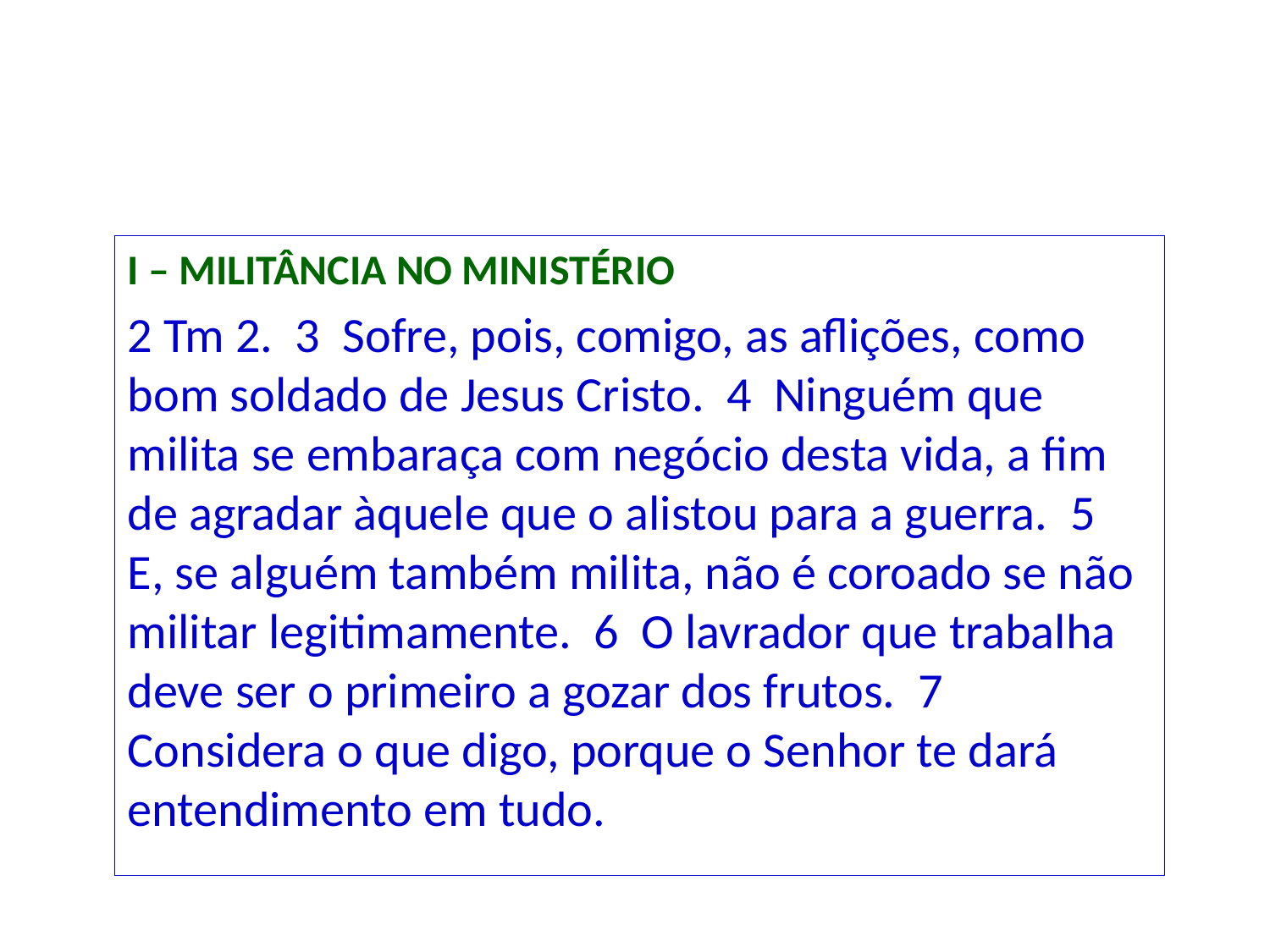

I – MILITÂNCIA NO MINISTÉRIO
2 Tm 2.  3  Sofre, pois, comigo, as aflições, como bom soldado de Jesus Cristo.  4  Ninguém que milita se embaraça com negócio desta vida, a fim de agradar àquele que o alistou para a guerra.  5  E, se alguém também milita, não é coroado se não militar legitimamente.  6  O lavrador que trabalha deve ser o primeiro a gozar dos frutos.  7  Considera o que digo, porque o Senhor te dará entendimento em tudo.